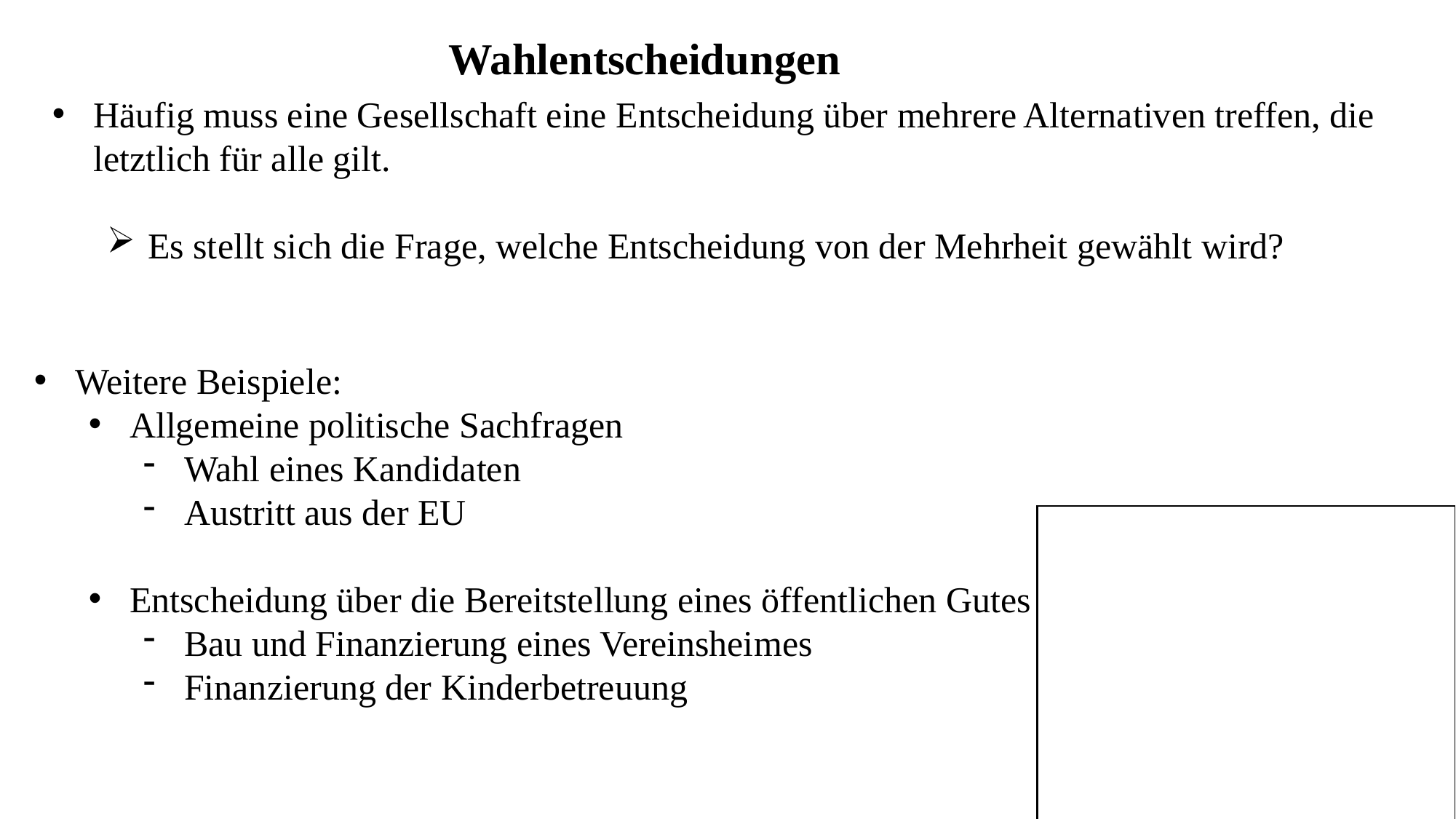

Wahlentscheidungen
Häufig muss eine Gesellschaft eine Entscheidung über mehrere Alternativen treffen, die letztlich für alle gilt.

Es stellt sich die Frage, welche Entscheidung von der Mehrheit gewählt wird?

Weitere Beispiele:
Allgemeine politische Sachfragen
Wahl eines Kandidaten
Austritt aus der EU

Entscheidung über die Bereitstellung eines öffentlichen Gutes
Bau und Finanzierung eines Vereinsheimes
Finanzierung der Kinderbetreuung